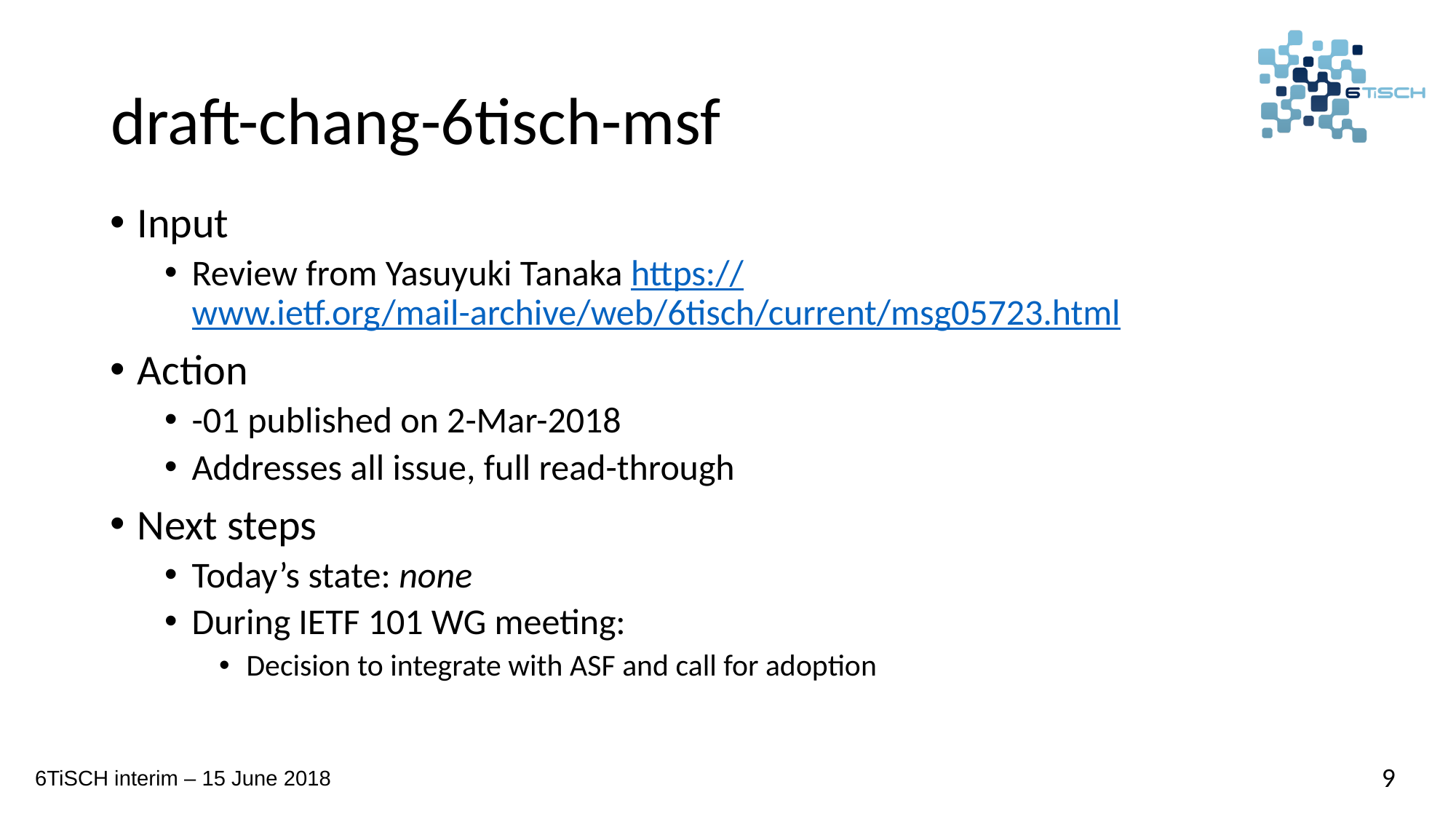

# draft-chang-6tisch-msf
Input
Review from Yasuyuki Tanaka https://www.ietf.org/mail-archive/web/6tisch/current/msg05723.html
Action
-01 published on 2-Mar-2018
Addresses all issue, full read-through
Next steps
Today’s state: none
During IETF 101 WG meeting:
Decision to integrate with ASF and call for adoption
9